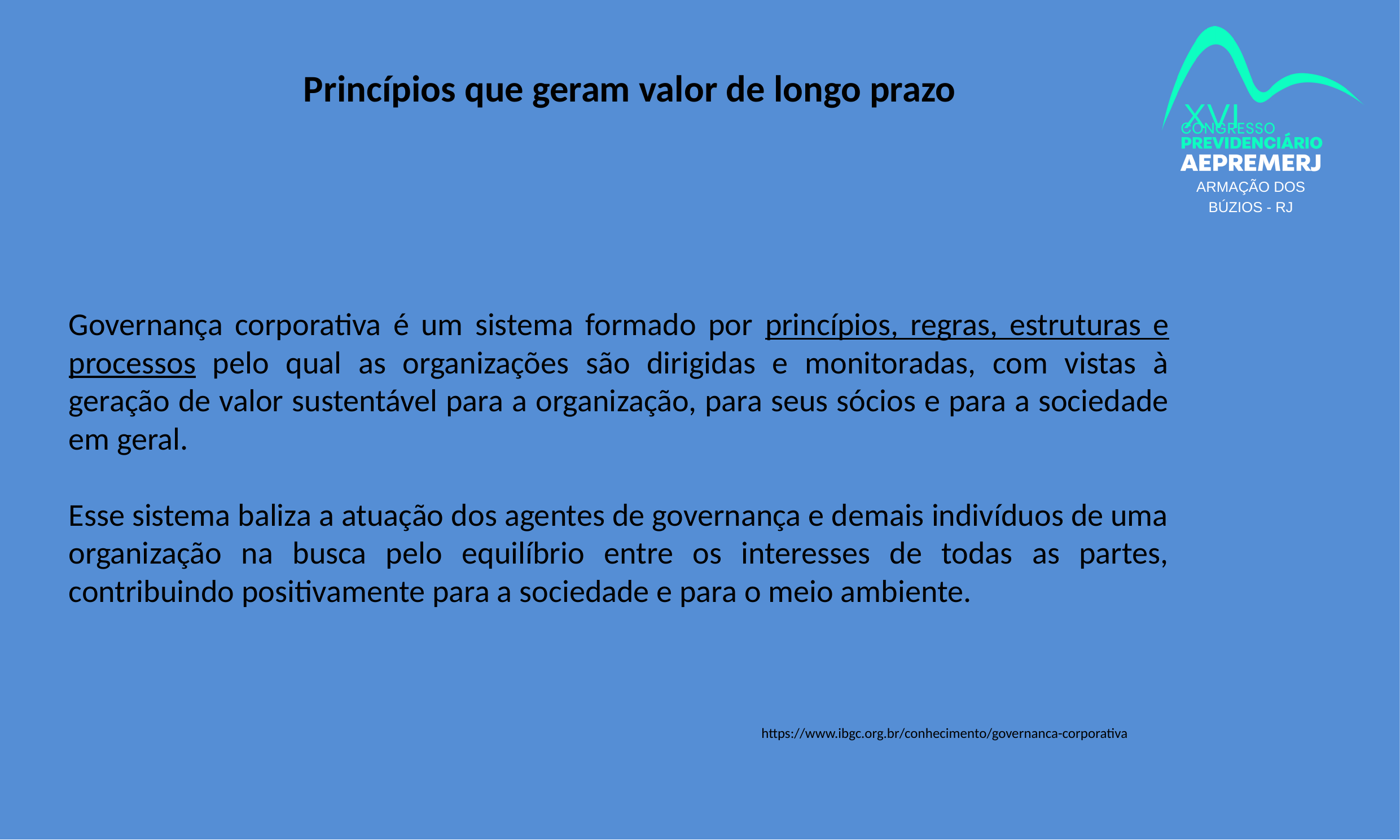

XVI

ARMAÇÃO DOS BÚZIOS - RJ
Princípios que geram valor de longo prazo
Governança corporativa é um sistema formado por princípios, regras, estruturas e processos pelo qual as organizações são dirigidas e monitoradas, com vistas à geração de valor sustentável para a organização, para seus sócios e para a sociedade em geral.

Esse sistema baliza a atuação dos agentes de governança e demais indivíduos de uma organização na busca pelo equilíbrio entre os interesses de todas as partes, contribuindo positivamente para a sociedade e para o meio ambiente.
https://www.ibgc.org.br/conhecimento/governanca-corporativa